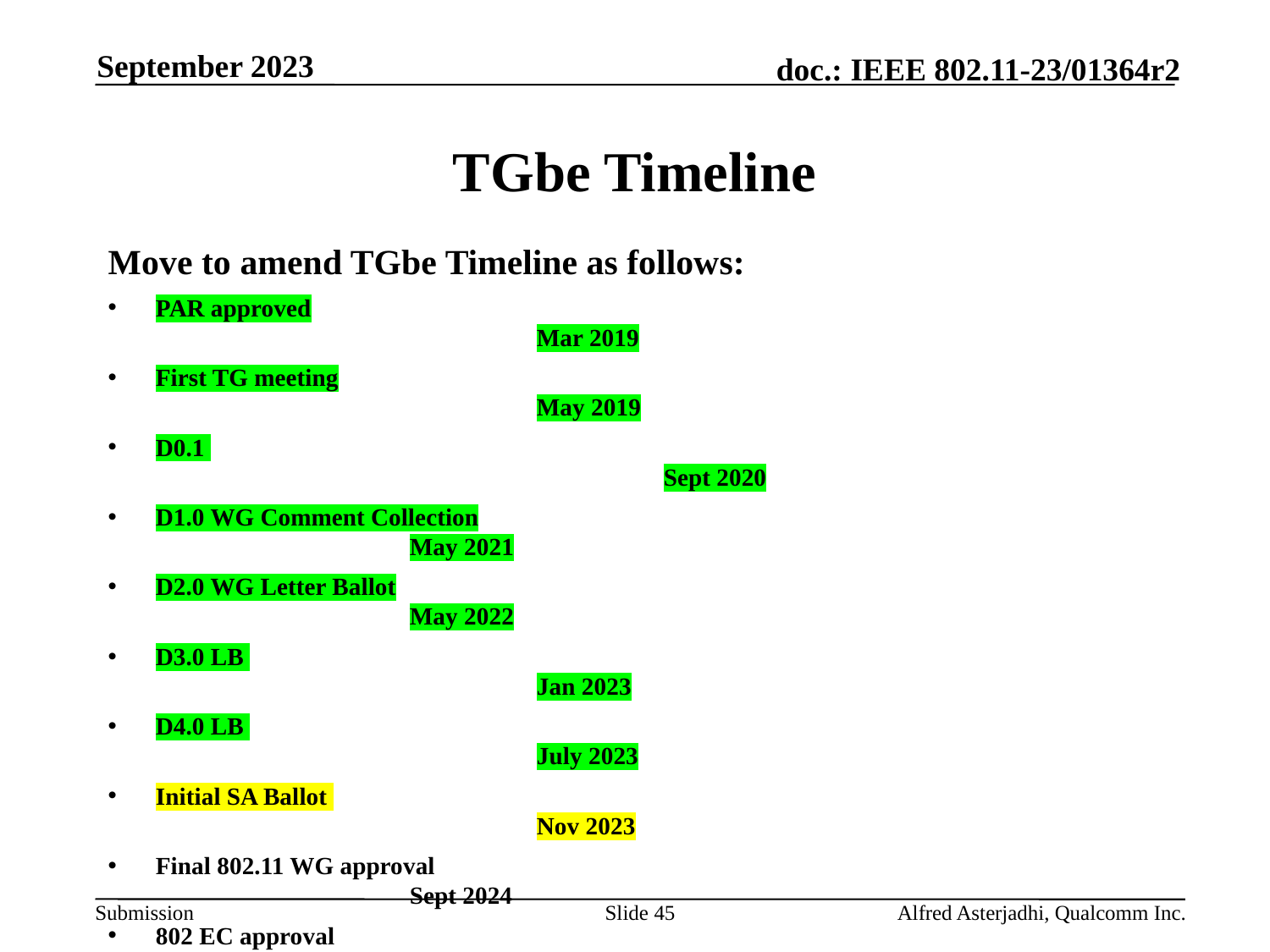

September 2023
# TGbe Timeline
Move to amend TGbe Timeline as follows:
PAR approved									Mar 2019
First TG meeting									May 2019
D0.1 											Sept 2020
D1.0 WG Comment Collection							May 2021
D2.0 WG Letter Ballot								May 2022
D3.0 LB 										Jan 2023
D4.0 LB 										July 2023
Initial SA Ballot 									Nov 2023
Final 802.11 WG approval							Sept 2024
802 EC approval									Sept 2024
RevCom and SASB approval							Dec 2024

Slide 45
Alfred Asterjadhi, Qualcomm Inc.